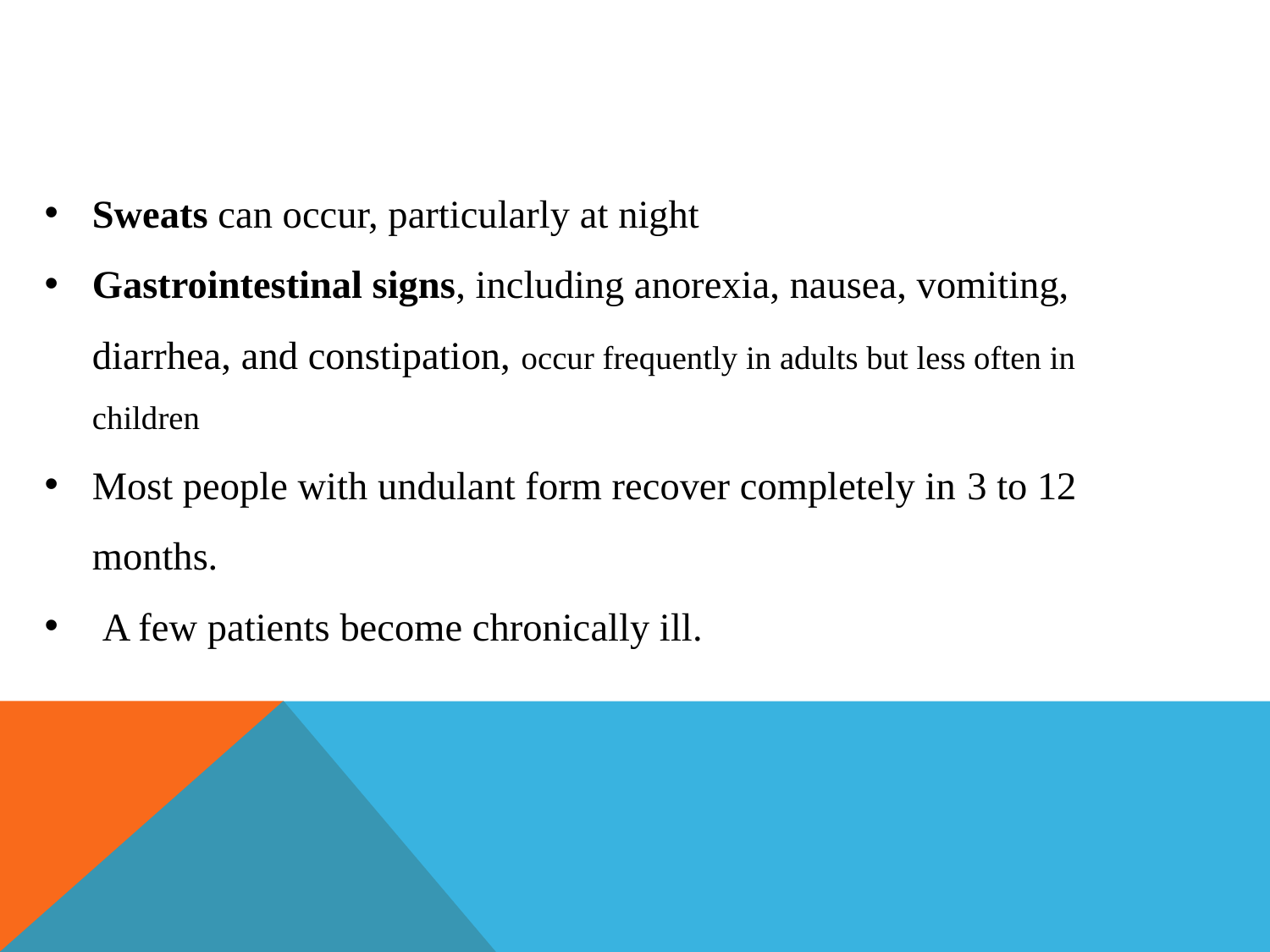

#
Sweats can occur, particularly at night
Gastrointestinal signs, including anorexia, nausea, vomiting, diarrhea, and constipation, occur frequently in adults but less often in children
Most people with undulant form recover completely in 3 to 12 months.
 A few patients become chronically ill.